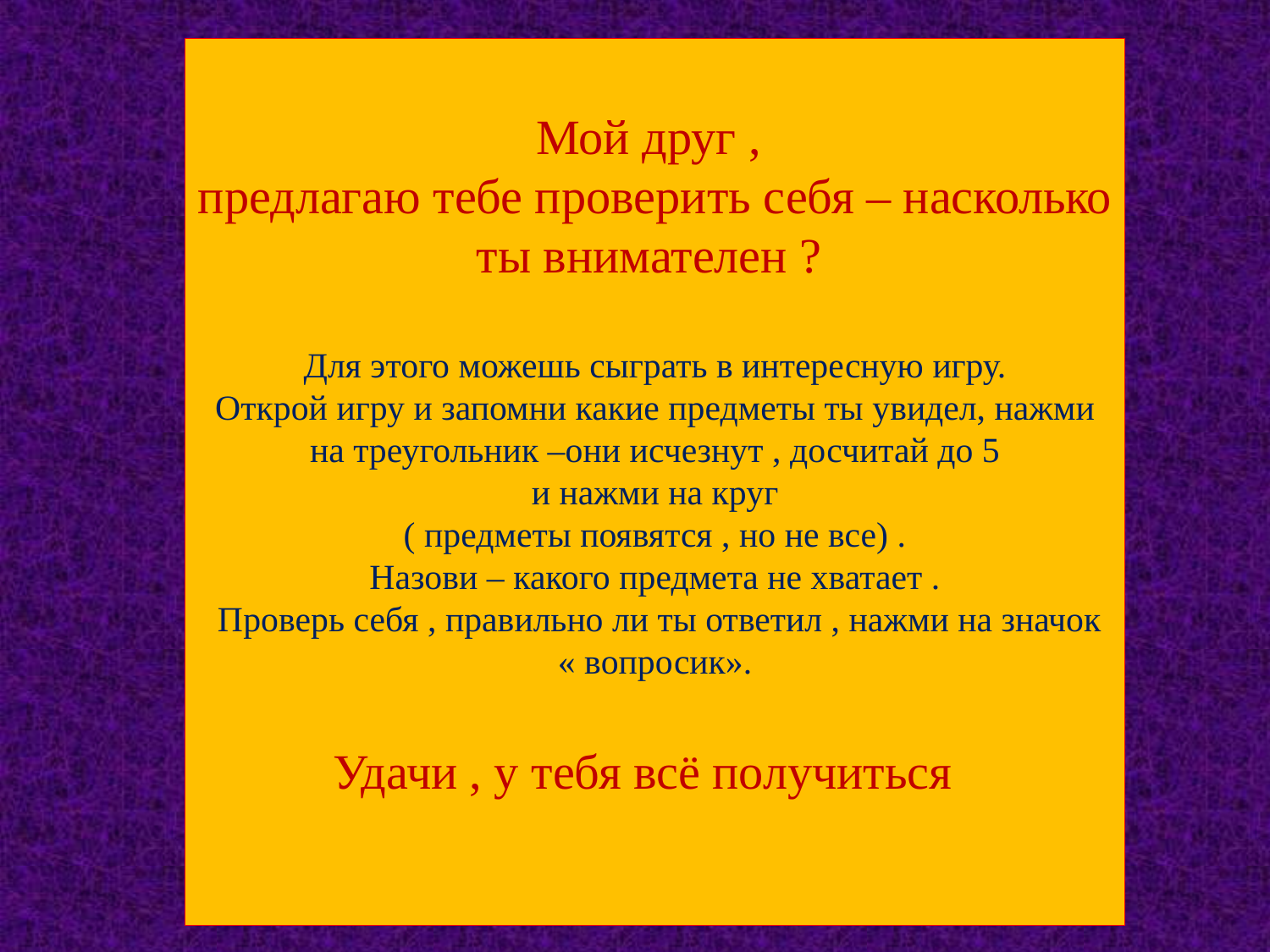

# Мой друг , предлагаю тебе проверить себя – насколько ты внимателен ? Для этого можешь сыграть в интересную игру. Открой игру и запомни какие предметы ты увидел, нажми на треугольник –они исчезнут , досчитай до 5 и нажми на круг ( предметы появятся , но не все) . Назови – какого предмета не хватает . Проверь себя , правильно ли ты ответил , нажми на значок « вопросик». Удачи , у тебя всё получиться